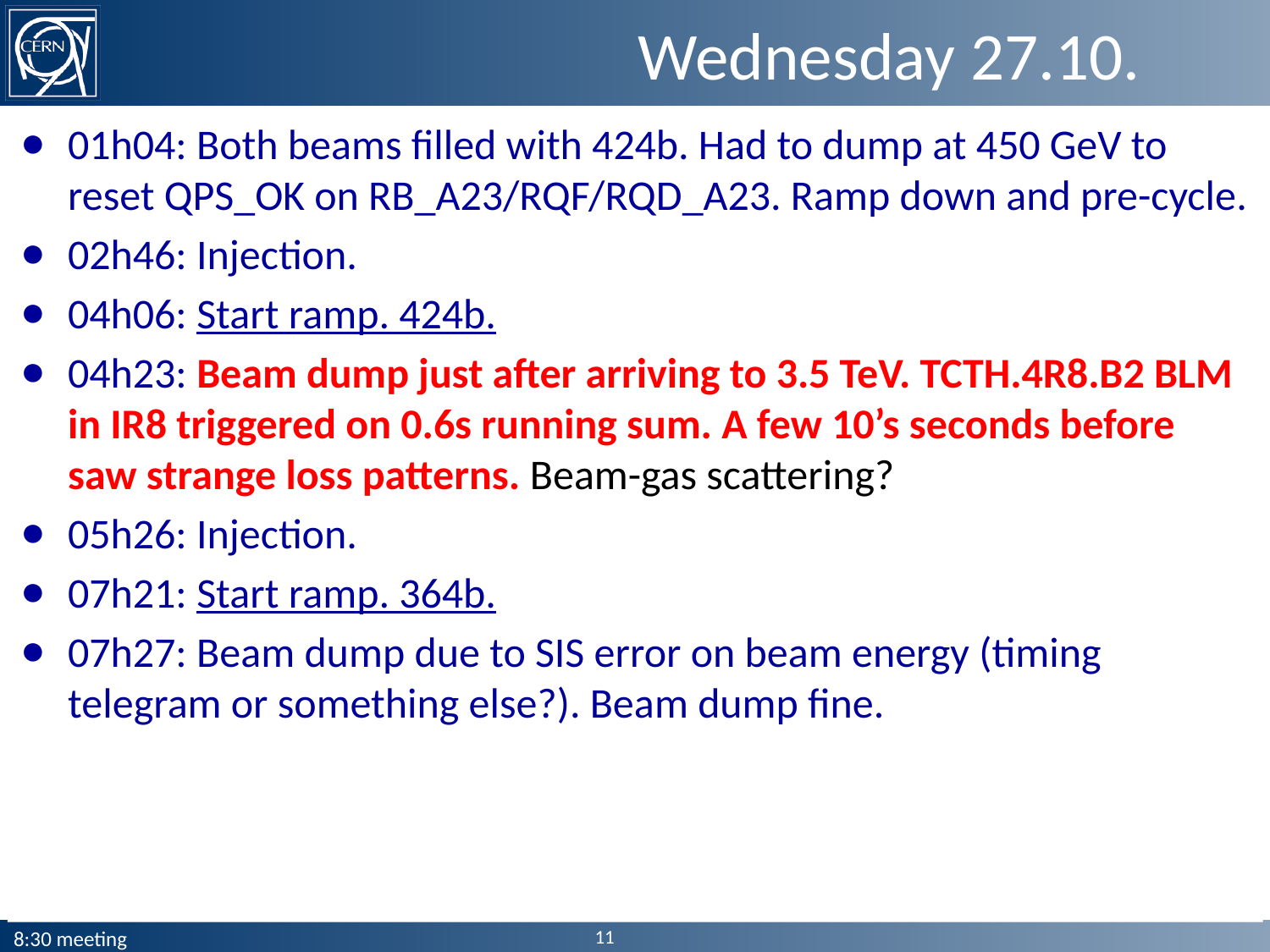

# Wednesday 27.10.
01h04: Both beams filled with 424b. Had to dump at 450 GeV to reset QPS_OK on RB_A23/RQF/RQD_A23. Ramp down and pre-cycle.
02h46: Injection.
04h06: Start ramp. 424b.
04h23: Beam dump just after arriving to 3.5 TeV. TCTH.4R8.B2 BLM in IR8 triggered on 0.6s running sum. A few 10’s seconds before saw strange loss patterns. Beam-gas scattering?
05h26: Injection.
07h21: Start ramp. 364b.
07h27: Beam dump due to SIS error on beam energy (timing telegram or something else?). Beam dump fine.
11
8:30 meeting